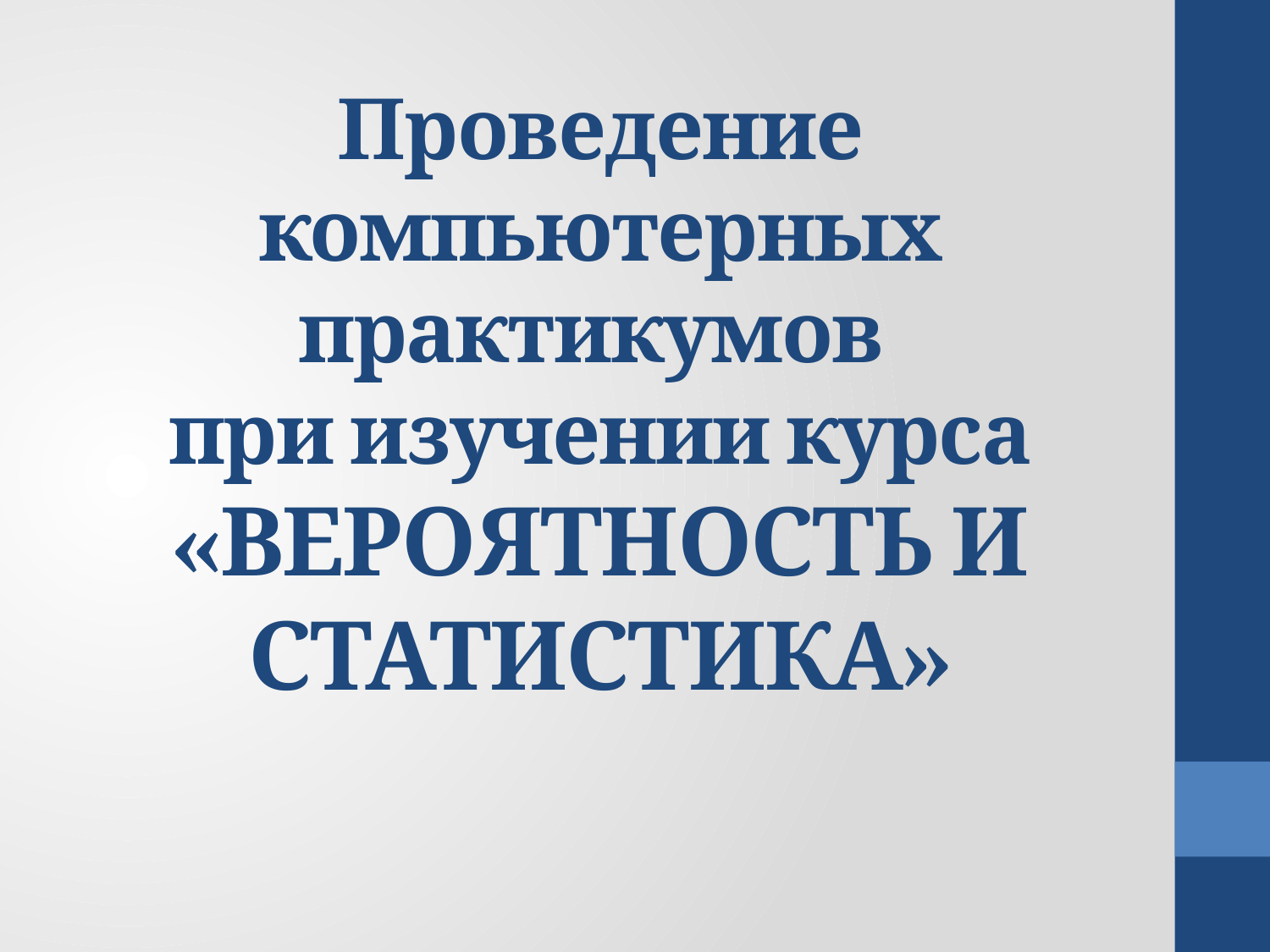

# Проведение компьютерных практикумов при изучении курса «ВЕРОЯТНОСТЬ И СТАТИСТИКА»